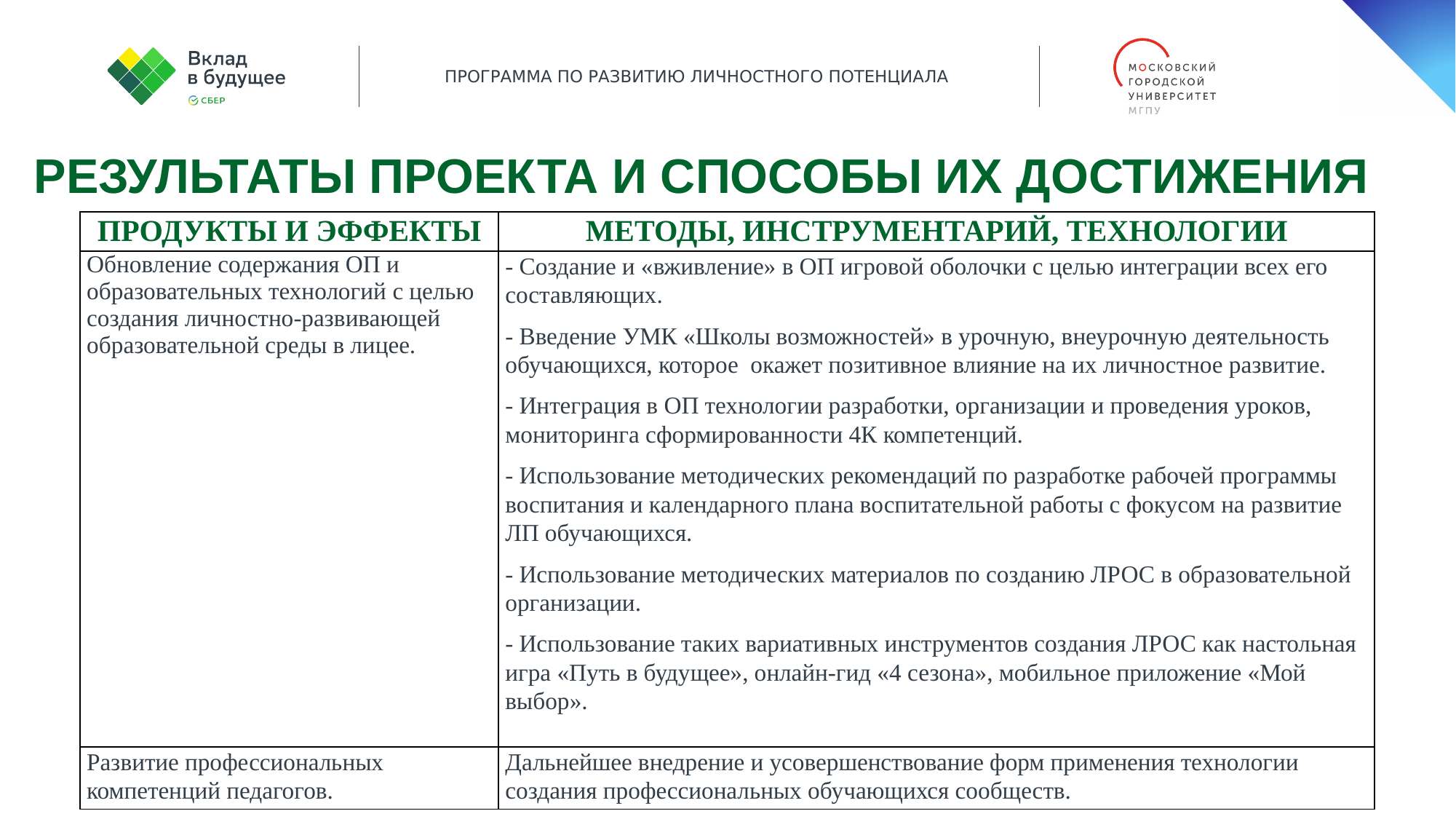

Результаты проекта и Способы их ДОСТИЖЕНИЯ
| Продукты и эффекты | Методы, инструментарий, технологии |
| --- | --- |
| Обновление содержания ОП и образовательных технологий с целью создания личностно-развивающей образовательной среды в лицее. | - Создание и «вживление» в ОП игровой оболочки с целью интеграции всех его составляющих. - Введение УМК «Школы возможностей» в урочную, внеурочную деятельность обучающихся, которое окажет позитивное влияние на их личностное развитие. - Интеграция в ОП технологии разработки, организации и проведения уроков, мониторинга сформированности 4К компетенций. - Использование методических рекомендаций по разработке рабочей программы воспитания и календарного плана воспитательной работы с фокусом на развитие ЛП обучающихся. - Использование методических материалов по созданию ЛРОС в образовательной организации. - Использование таких вариативных инструментов создания ЛРОС как настольная игра «Путь в будущее», онлайн-гид «4 сезона», мобильное приложение «Мой выбор». |
| Развитие профессиональных компетенций педагогов. | Дальнейшее внедрение и усовершенствование форм применения технологии создания профессиональных обучающихся сообществ. |